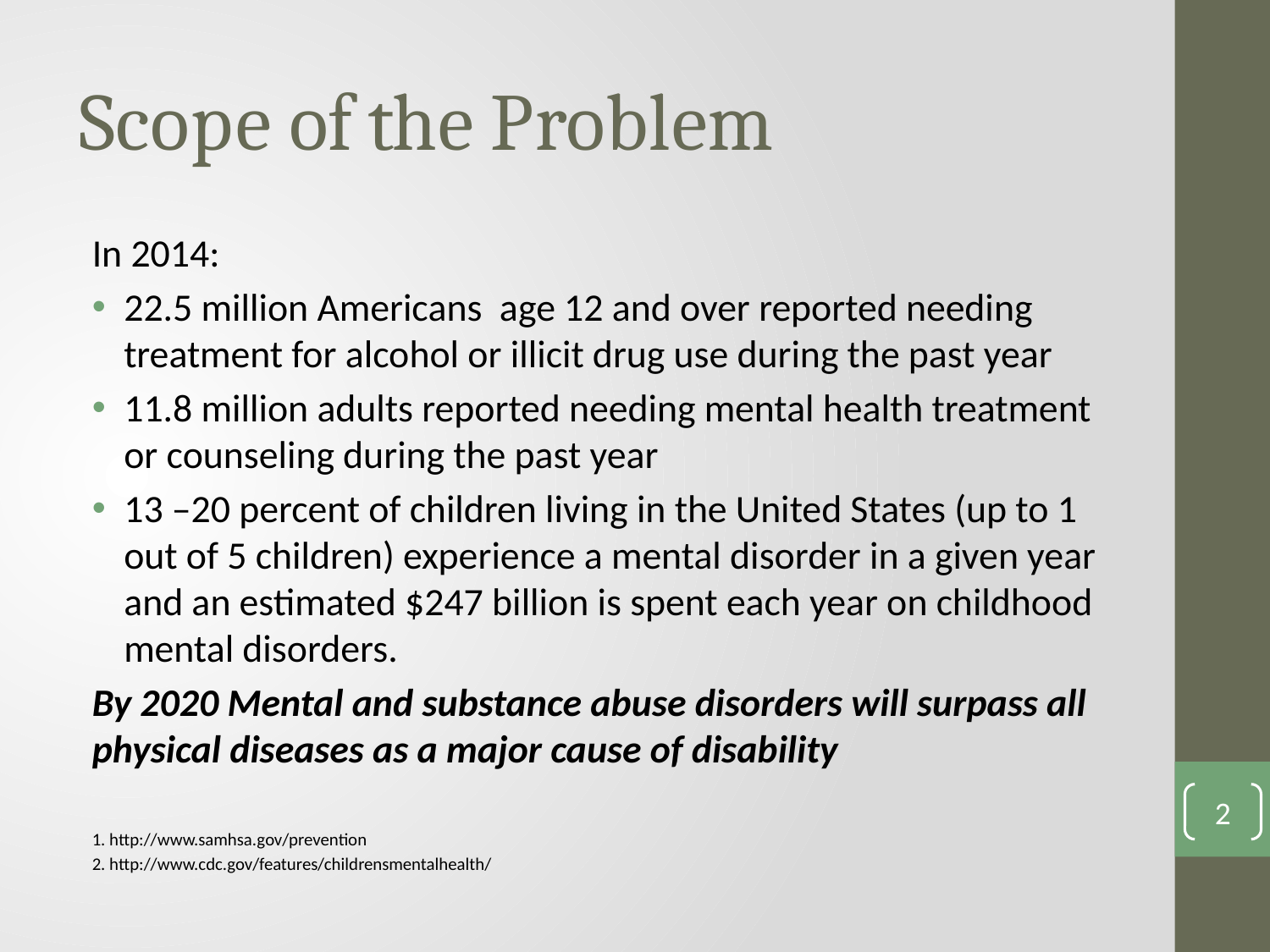

# Scope of the Problem
In 2014:
22.5 million Americans  age 12 and over reported needing treatment for alcohol or illicit drug use during the past year
11.8 million adults reported needing mental health treatment or counseling during the past year
13 –20 percent of children living in the United States (up to 1 out of 5 children) experience a mental disorder in a given year and an estimated $247 billion is spent each year on childhood mental disorders.
By 2020 Mental and substance abuse disorders will surpass all physical diseases as a major cause of disability

1. http://www.samhsa.gov/prevention
2. http://www.cdc.gov/features/childrensmentalhealth/

2